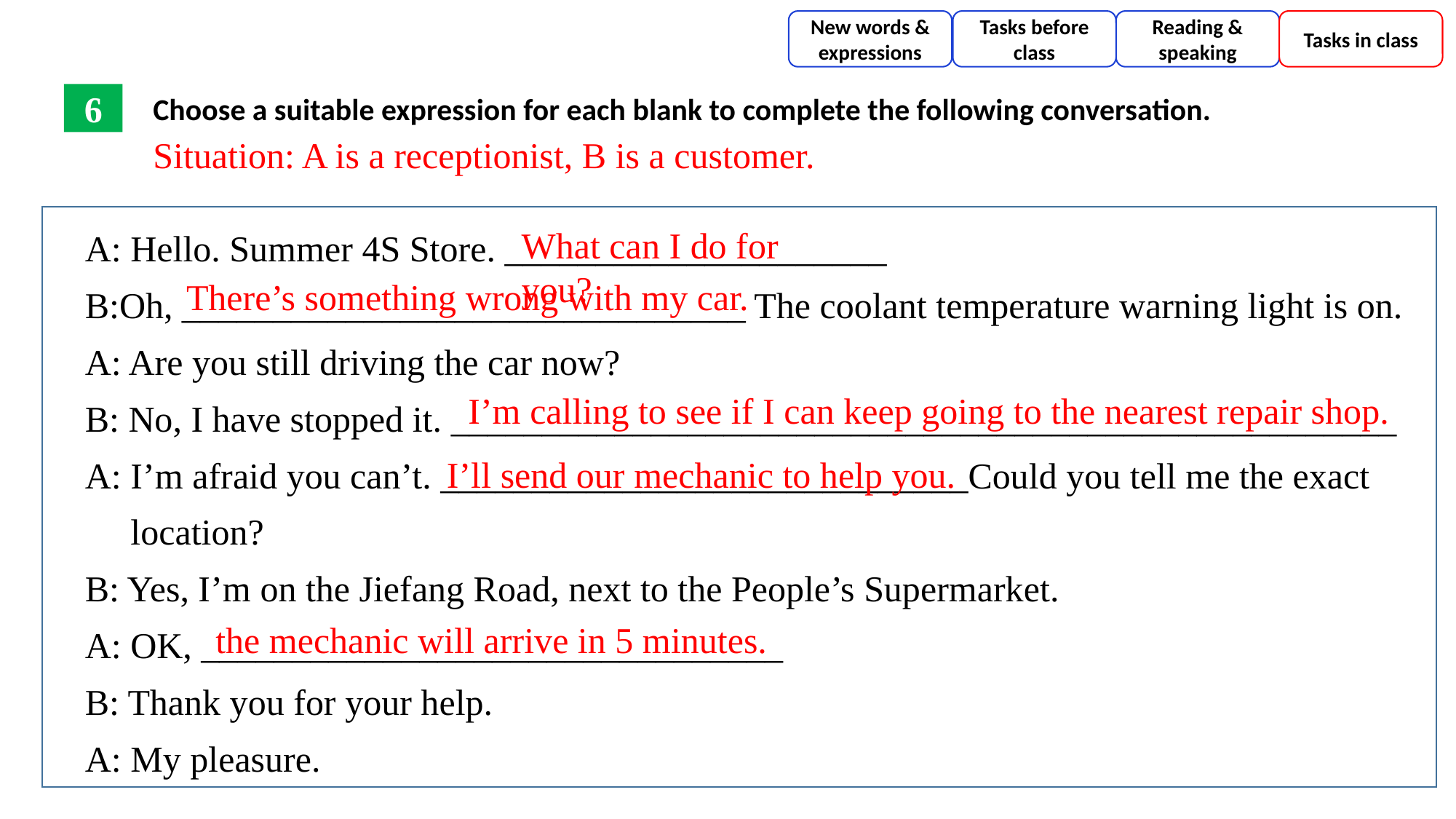

New words & expressions
Tasks before class
Reading & speaking
Tasks in class
Choose a suitable expression for each blank to complete the following conversation.
6
Situation: A is a receptionist, B is a customer.
A: Hello. Summer 4S Store. _____________________
B:Oh, _______________________________ The coolant temperature warning light is on.
A: Are you still driving the car now?
B: No, I have stopped it. ____________________________________________________
A: I’m afraid you can’t. _____________________________Could you tell me the exact
     location?
B: Yes, I’m on the Jiefang Road, next to the People’s Supermarket.
A: OK, ________________________________
B: Thank you for your help.
A: My pleasure.
What can I do for you?
There’s something wrong with my car.
I’m calling to see if I can keep going to the nearest repair shop.
I’ll send our mechanic to help you.
the mechanic will arrive in 5 minutes.